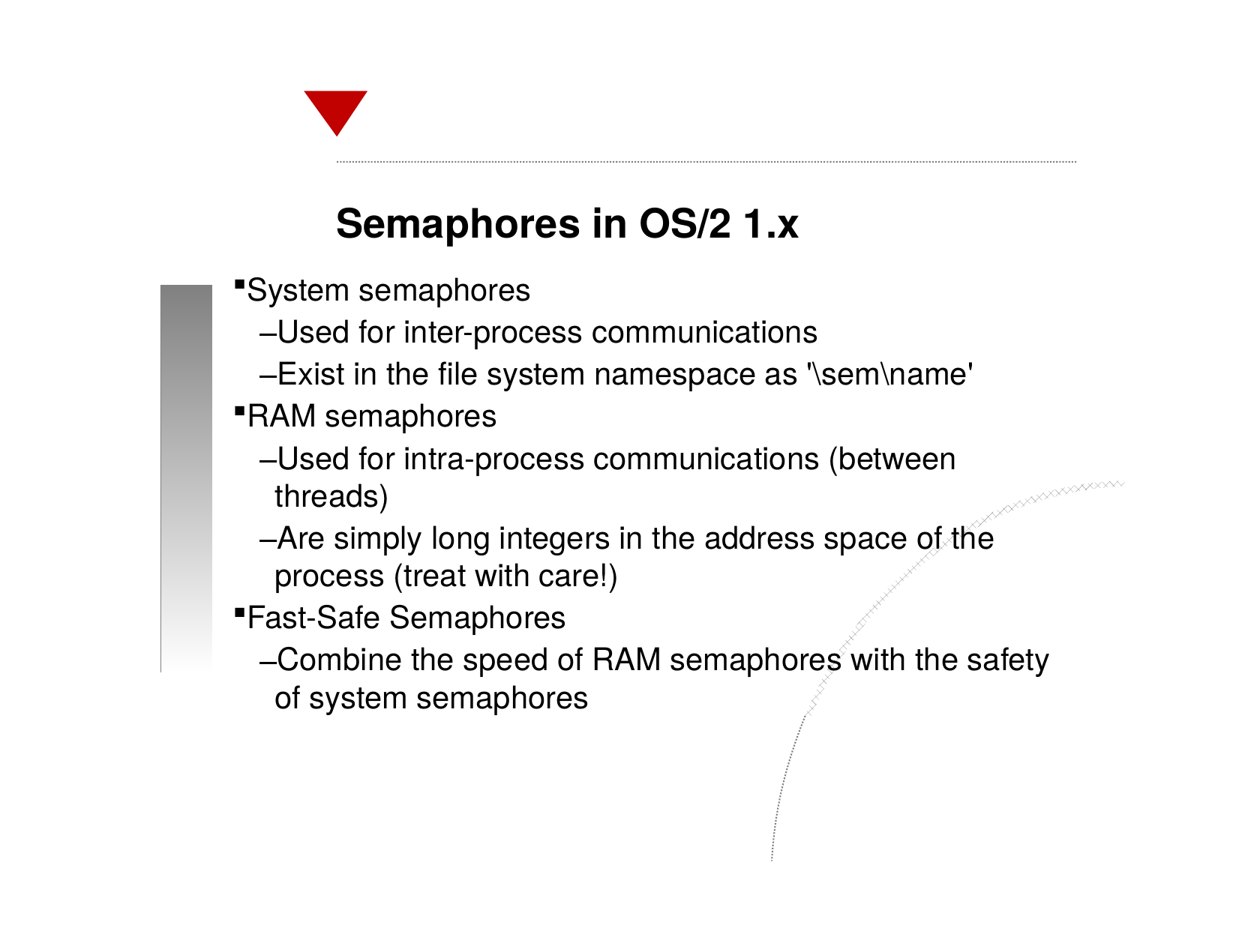

Semaphores in OS/2 1.x
System semaphores
Used for inter-process communications
Exist in the file system namespace as '\sem\name'
RAM semaphores
Used for intra-process communications (between threads)
Are simply long integers in the address space of the process (treat with care!)
Fast-Safe Semaphores
Combine the speed of RAM semaphores with the safety of system semaphores